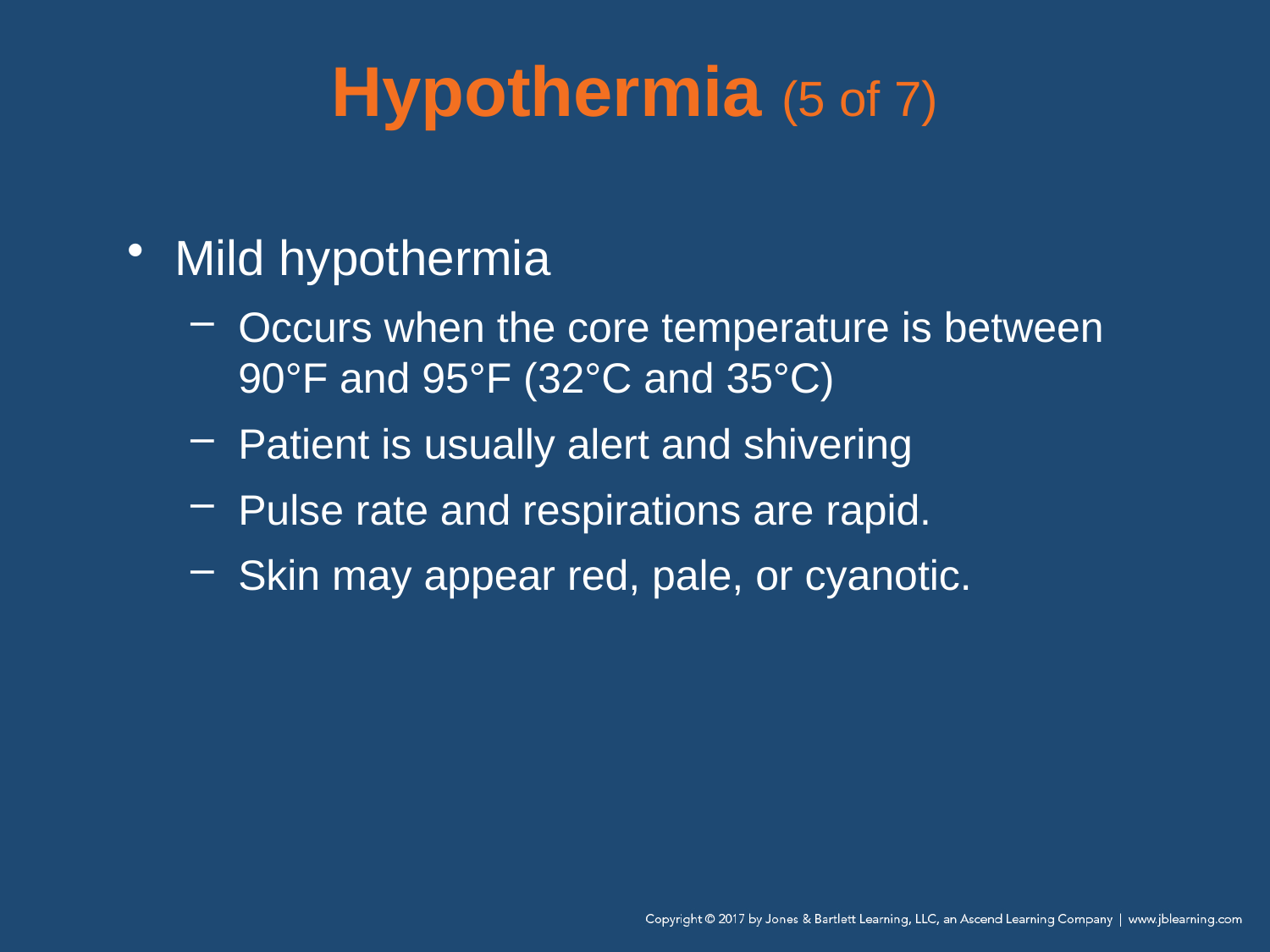

# Hypothermia (5 of 7)
Mild hypothermia
Occurs when the core temperature is between 90°F and 95°F (32°C and 35°C)
Patient is usually alert and shivering
Pulse rate and respirations are rapid.
Skin may appear red, pale, or cyanotic.